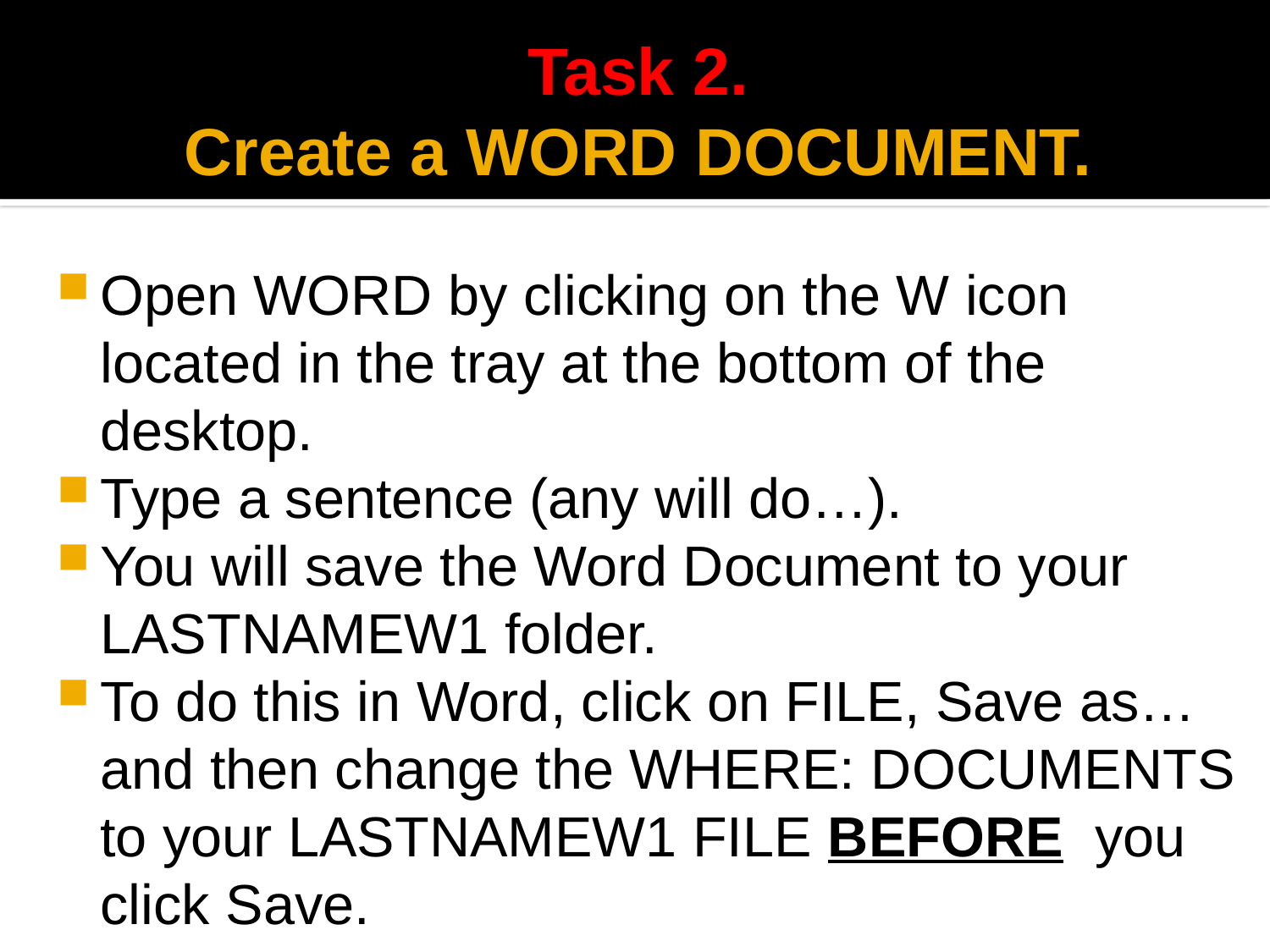

# Task 2. Create a WORD DOCUMENT.
Open WORD by clicking on the W icon located in the tray at the bottom of the desktop.
Type a sentence (any will do…).
You will save the Word Document to your LASTNAMEW1 folder.
To do this in Word, click on FILE, Save as… and then change the WHERE: DOCUMENTS to your LASTNAMEW1 FILE BEFORE  you click Save.